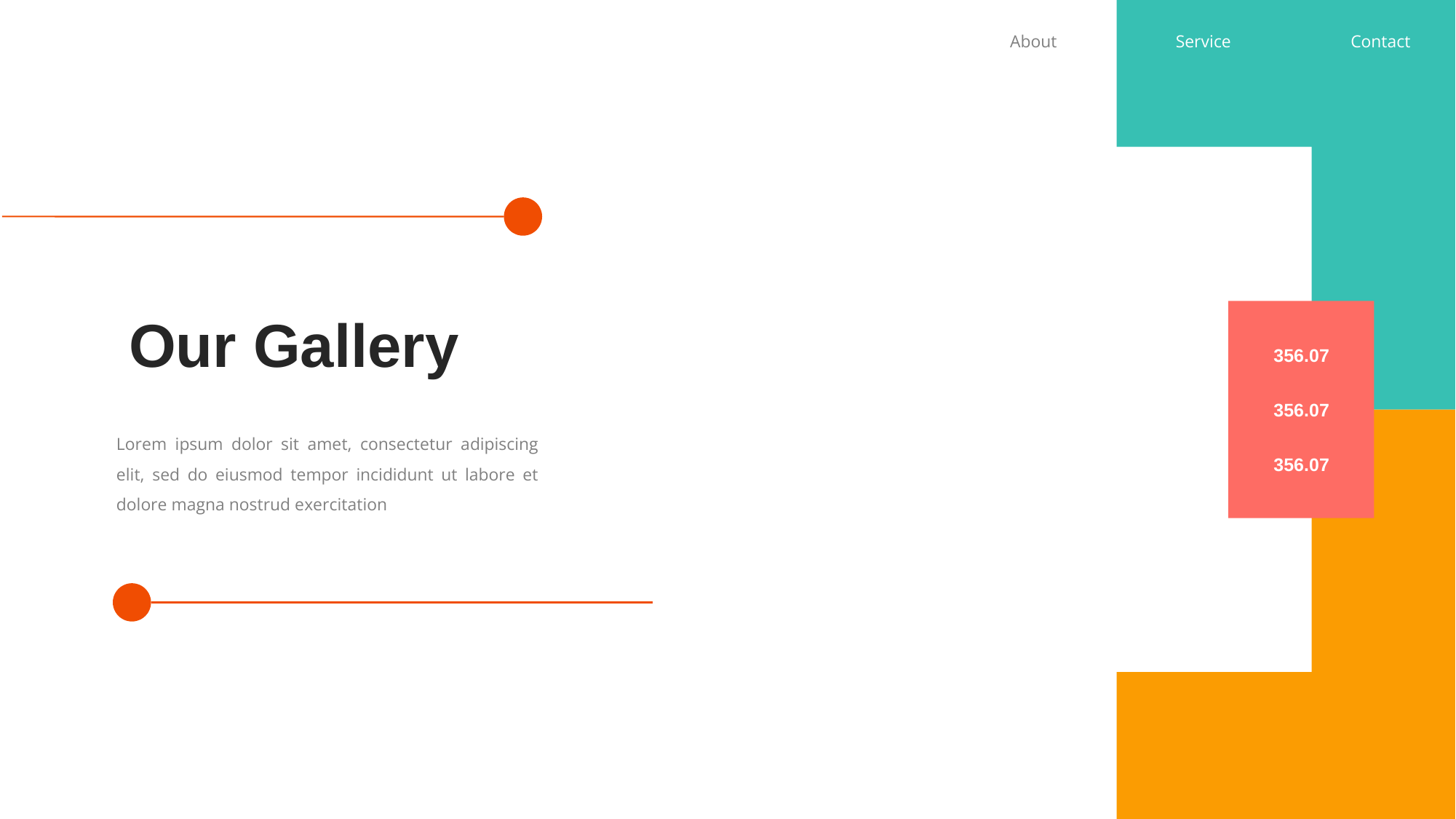

About
Service
Contact

Our Gallery
356.07
356.07

Lorem ipsum dolor sit amet, consectetur adipiscing elit, sed do eiusmod tempor incididunt ut labore et dolore magna nostrud exercitation
356.07